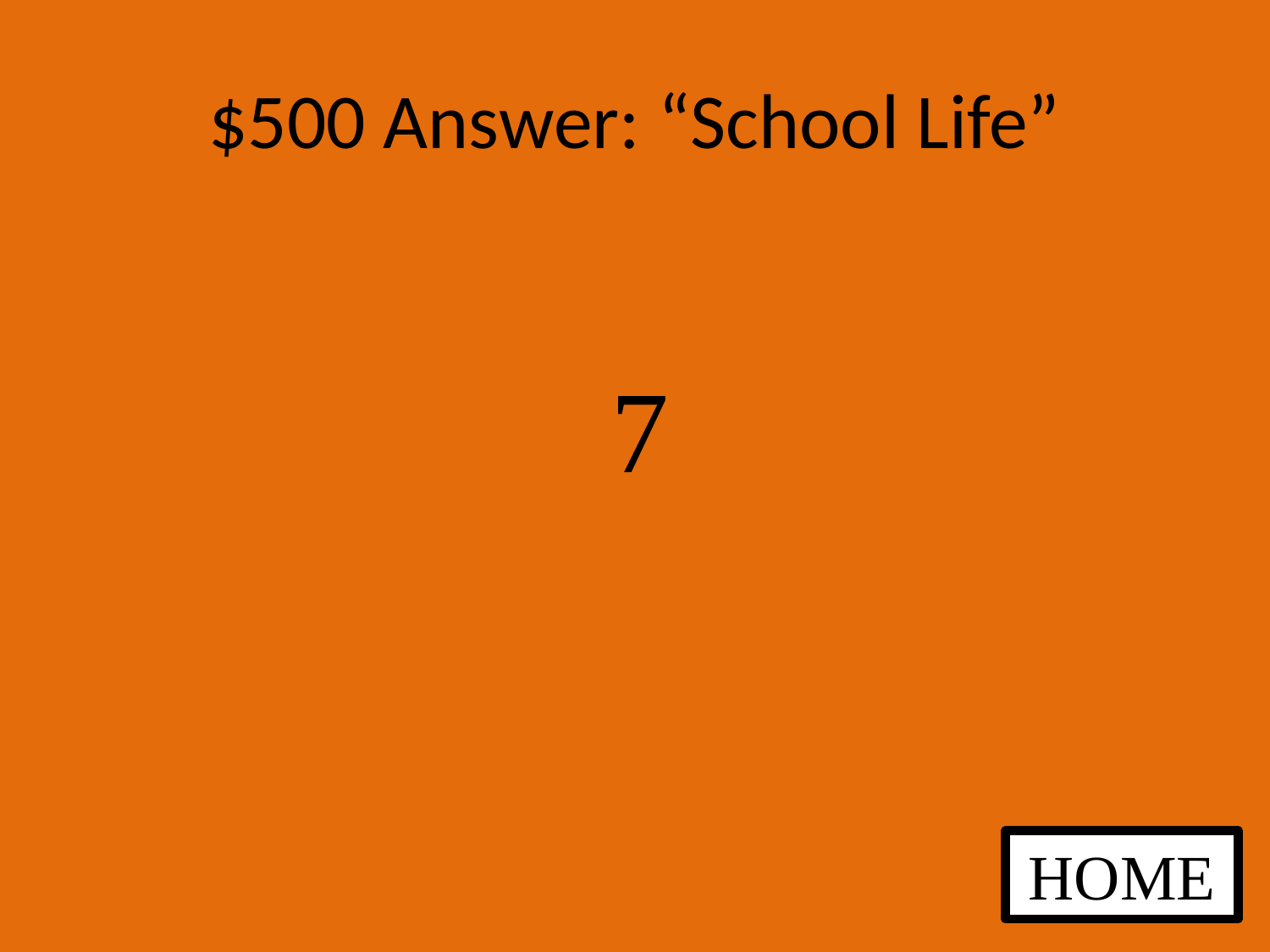

# $500 Answer: “School Life”
7
HOME